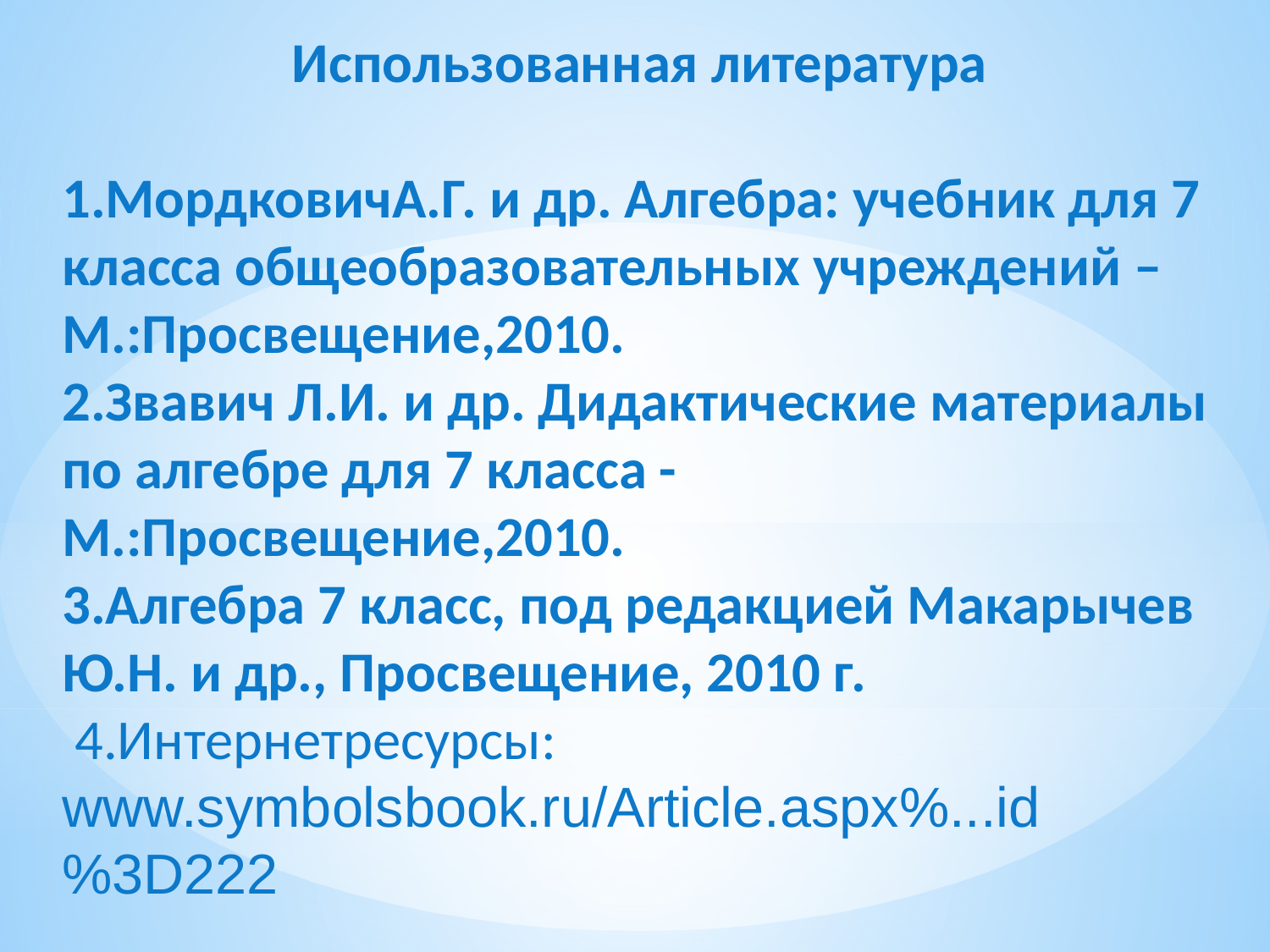

Использованная литература

1.МордковичА.Г. и др. Алгебра: учебник для 7 класса общеобразовательных учреждений – М.:Просвещение,2010.
2.Звавич Л.И. и др. Дидактические материалы по алгебре для 7 класса - М.:Просвещение,2010.
3.Алгебра 7 класс, под редакцией Макарычев Ю.Н. и др., Просвещение, 2010 г.
 4.Интернетресурсы: www.symbolsbook.ru/Article.aspx%...id%3D222